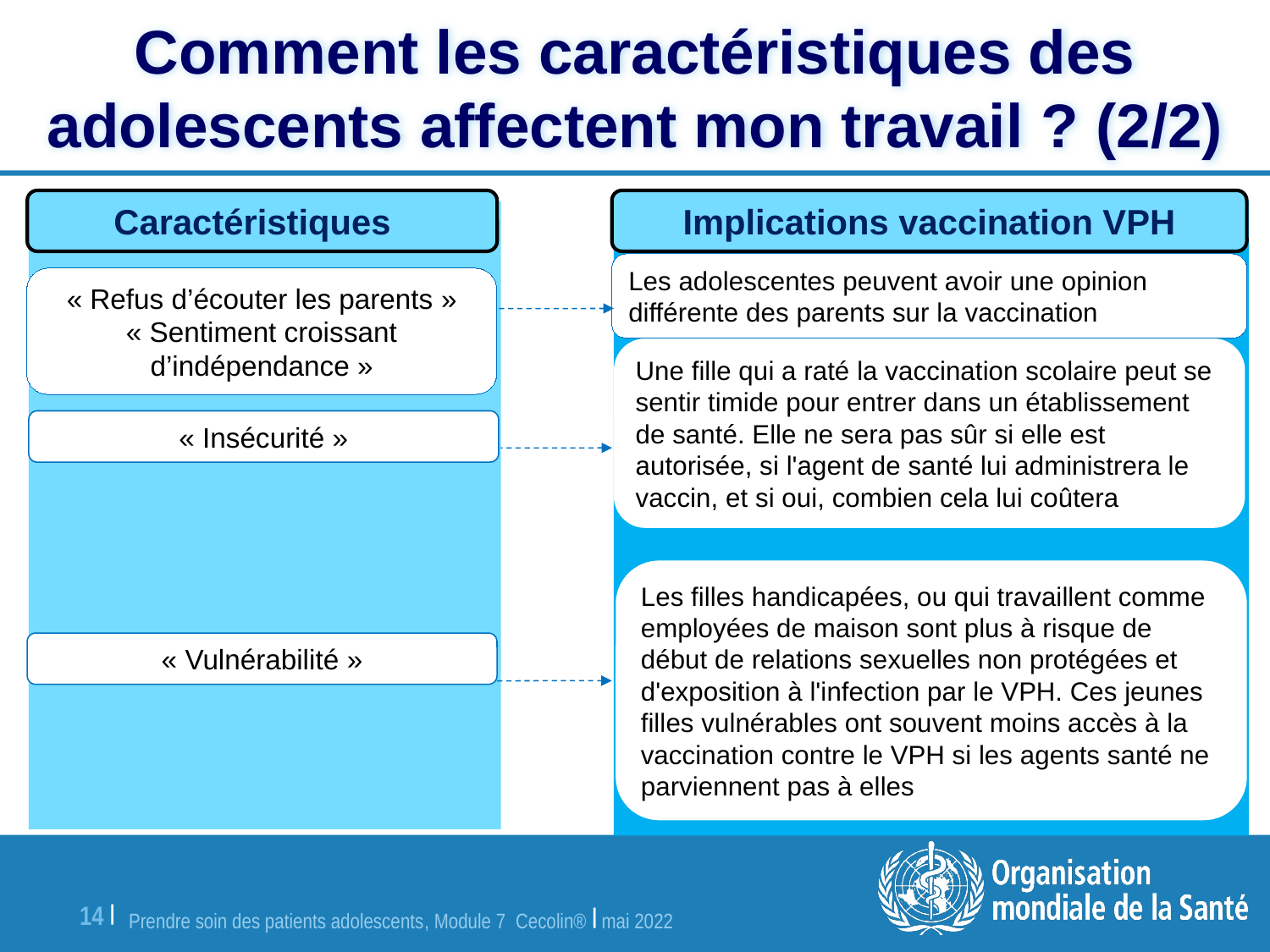

# Comment les caractéristiques des adolescents affectent mon travail ? (2/2)
Caractéristiques
Implications vaccination VPH

Les adolescentes peuvent avoir une opinion différente des parents sur la vaccination
« Refus d’écouter les parents »
« Sentiment croissant d’indépendance »
Une fille qui a raté la vaccination scolaire peut se sentir timide pour entrer dans un établissement de santé. Elle ne sera pas sûr si elle est autorisée, si l'agent de santé lui administrera le vaccin, et si oui, combien cela lui coûtera
« Insécurité »
Les filles handicapées, ou qui travaillent comme employées de maison sont plus à risque de début de relations sexuelles non protégées et d'exposition à l'infection par le VPH. Ces jeunes filles vulnérables ont souvent moins accès à la vaccination contre le VPH si les agents santé ne parviennent pas à elles
« Vulnérabilité »